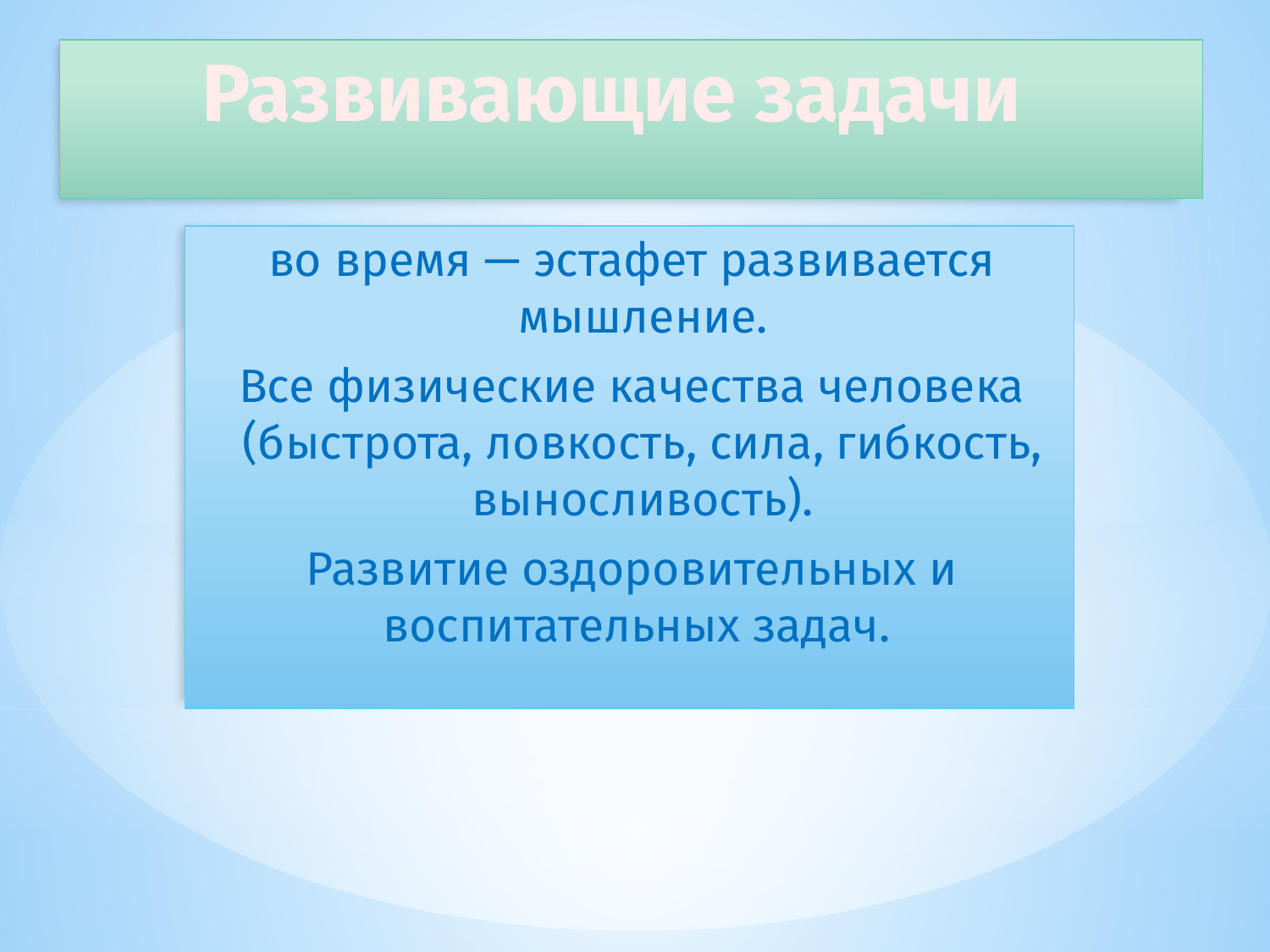

# Развивающие задачи
во время — эстафет развивается мышление.
Все физические качества человека (быстрота, ловкость, сила, гибкость, выносливость).
Развитие оздоровительных и воспитательных задач.